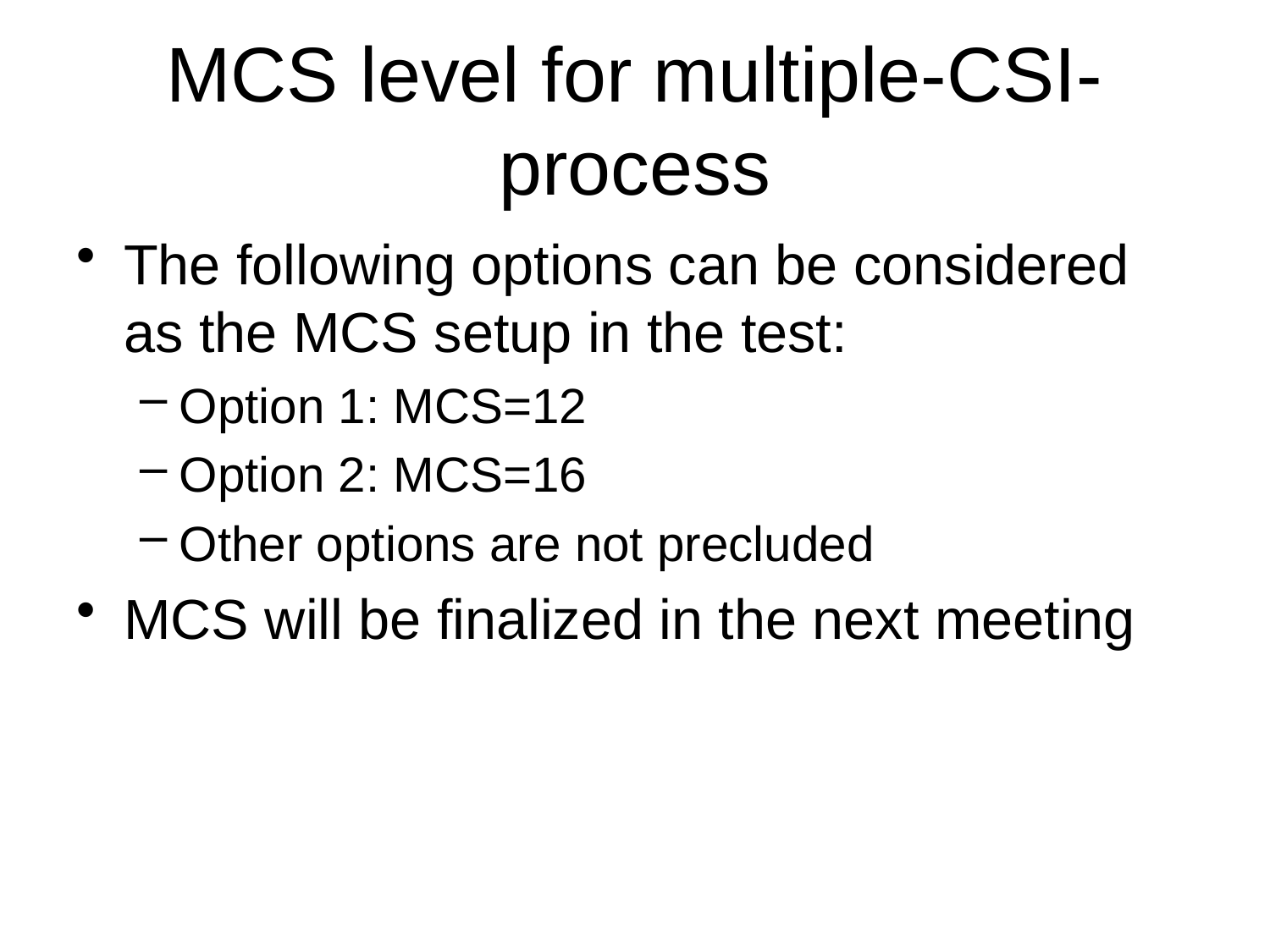

# MCS level for multiple-CSI-process
The following options can be considered as the MCS setup in the test:
Option 1: MCS=12
Option 2: MCS=16
Other options are not precluded
MCS will be finalized in the next meeting